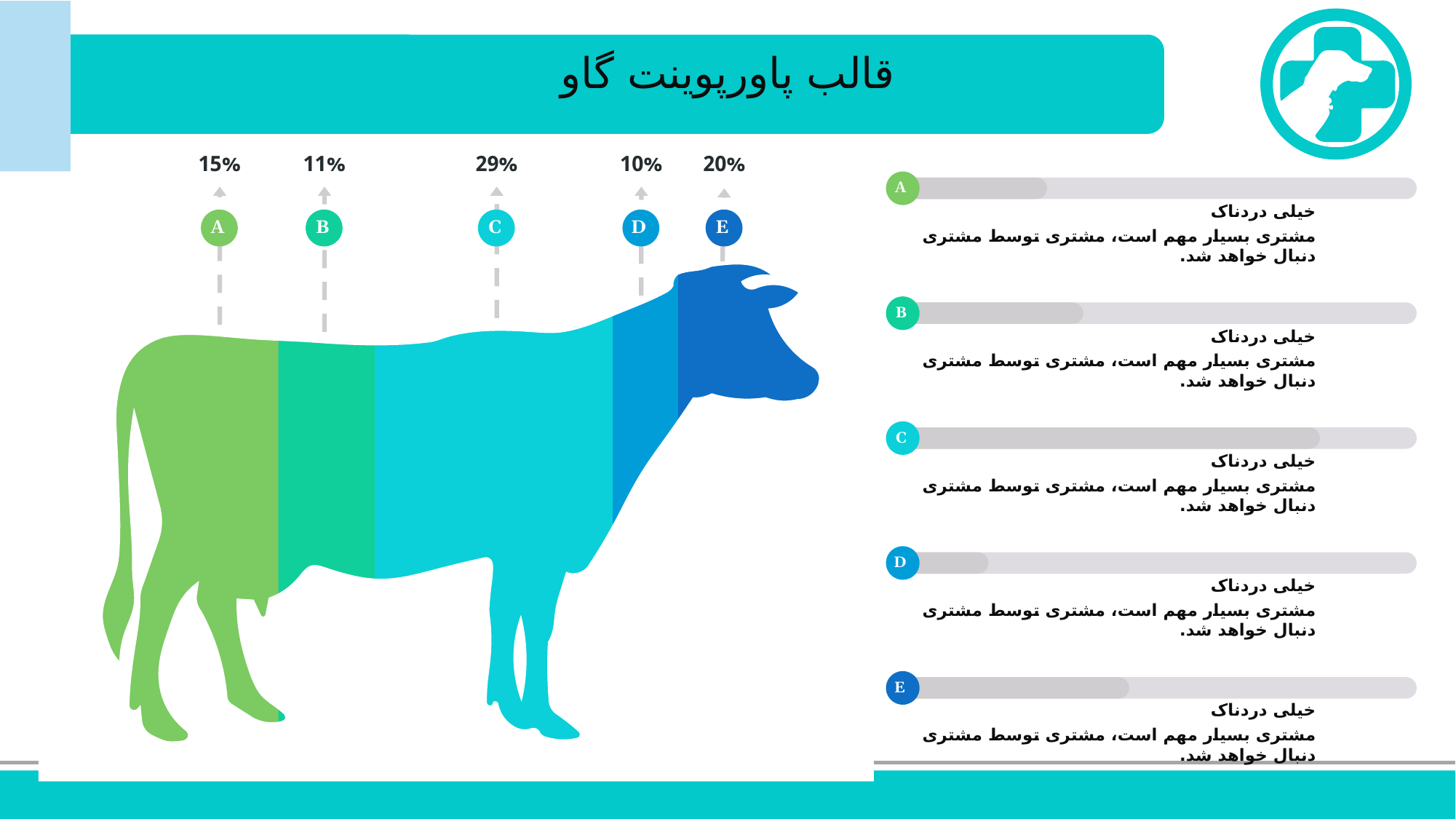

قالب پاورپوینت گاو
15%
11%
29%
10%
20%

A
B
C
D
E

A

خیلی دردناک
مشتری بسیار مهم است، مشتری توسط مشتری دنبال خواهد شد.

B

خیلی دردناک
مشتری بسیار مهم است، مشتری توسط مشتری دنبال خواهد شد.

C

خیلی دردناک
مشتری بسیار مهم است، مشتری توسط مشتری دنبال خواهد شد.

D

خیلی دردناک
مشتری بسیار مهم است، مشتری توسط مشتری دنبال خواهد شد.

E

خیلی دردناک
مشتری بسیار مهم است، مشتری توسط مشتری دنبال خواهد شد.